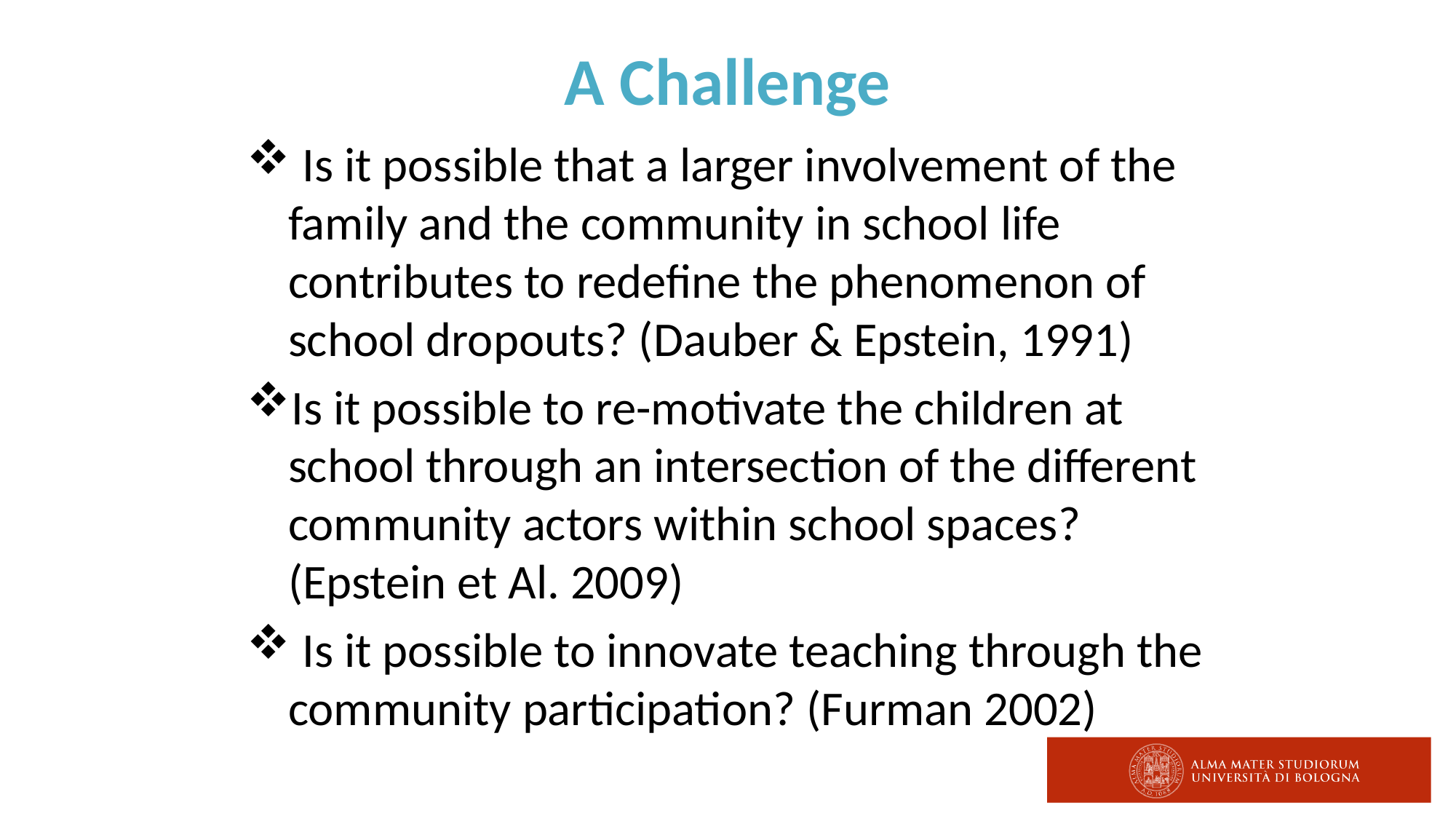

# A Challenge
 Is it possible that a larger involvement of the family and the community in school life contributes to redefine the phenomenon of school dropouts? (Dauber & Epstein, 1991)
Is it possible to re-motivate the children at school through an intersection of the different community actors within school spaces? (Epstein et Al. 2009)
 Is it possible to innovate teaching through the community participation? (Furman 2002)